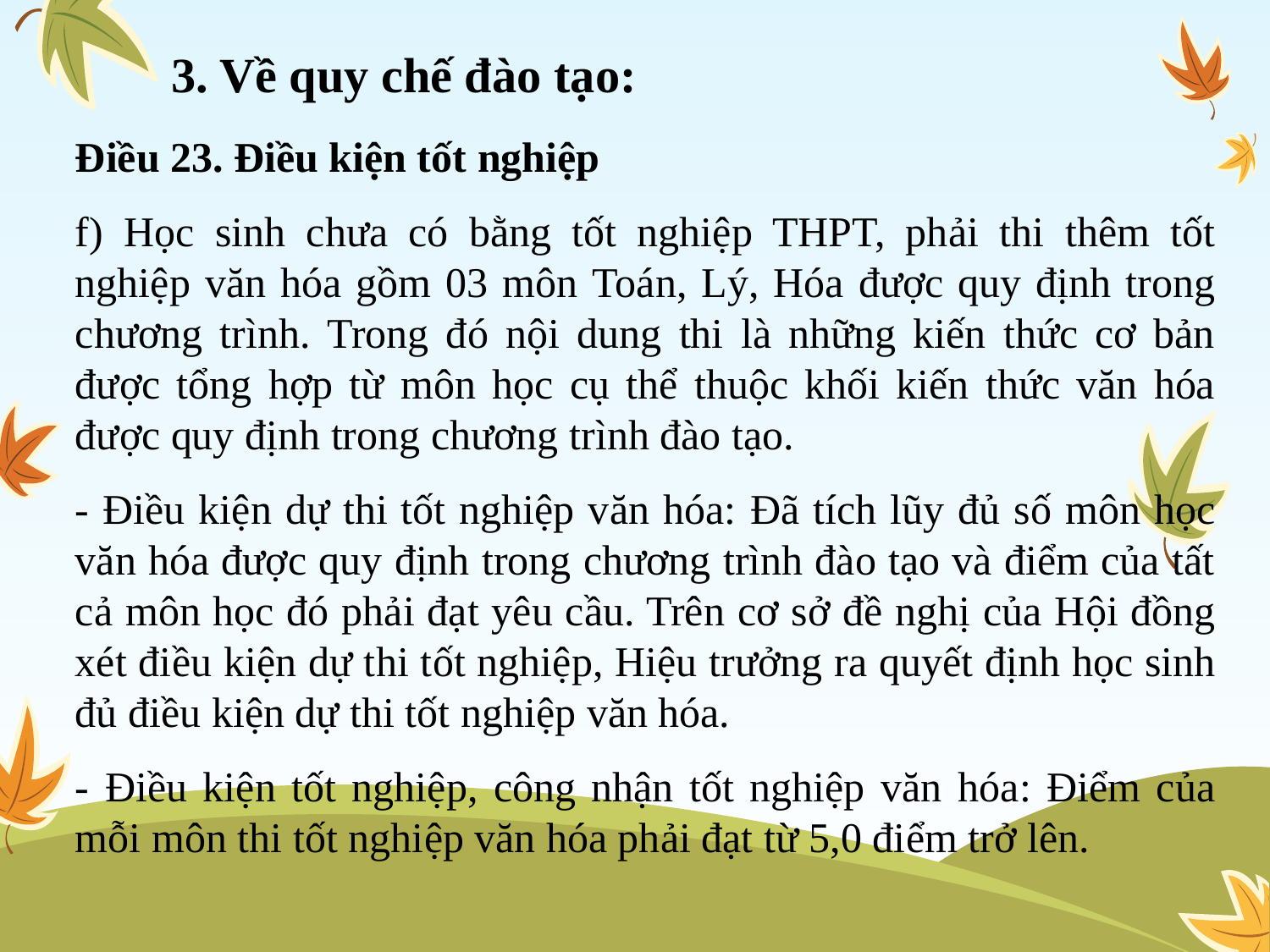

# 3. Về quy chế đào tạo:
Điều 23. Điều kiện tốt nghiệp
f) Học sinh chưa có bằng tốt nghiệp THPT, phải thi thêm tốt nghiệp văn hóa gồm 03 môn Toán, Lý, Hóa được quy định trong chương trình. Trong đó nội dung thi là những kiến thức cơ bản được tổng hợp từ môn học cụ thể thuộc khối kiến thức văn hóa được quy định trong chương trình đào tạo.
- Điều kiện dự thi tốt nghiệp văn hóa: Đã tích lũy đủ số môn học văn hóa được quy định trong chương trình đào tạo và điểm của tất cả môn học đó phải đạt yêu cầu. Trên cơ sở đề nghị của Hội đồng xét điều kiện dự thi tốt nghiệp, Hiệu trưởng ra quyết định học sinh đủ điều kiện dự thi tốt nghiệp văn hóa.
- Điều kiện tốt nghiệp, công nhận tốt nghiệp văn hóa: Điểm của mỗi môn thi tốt nghiệp văn hóa phải đạt từ 5,0 điểm trở lên.